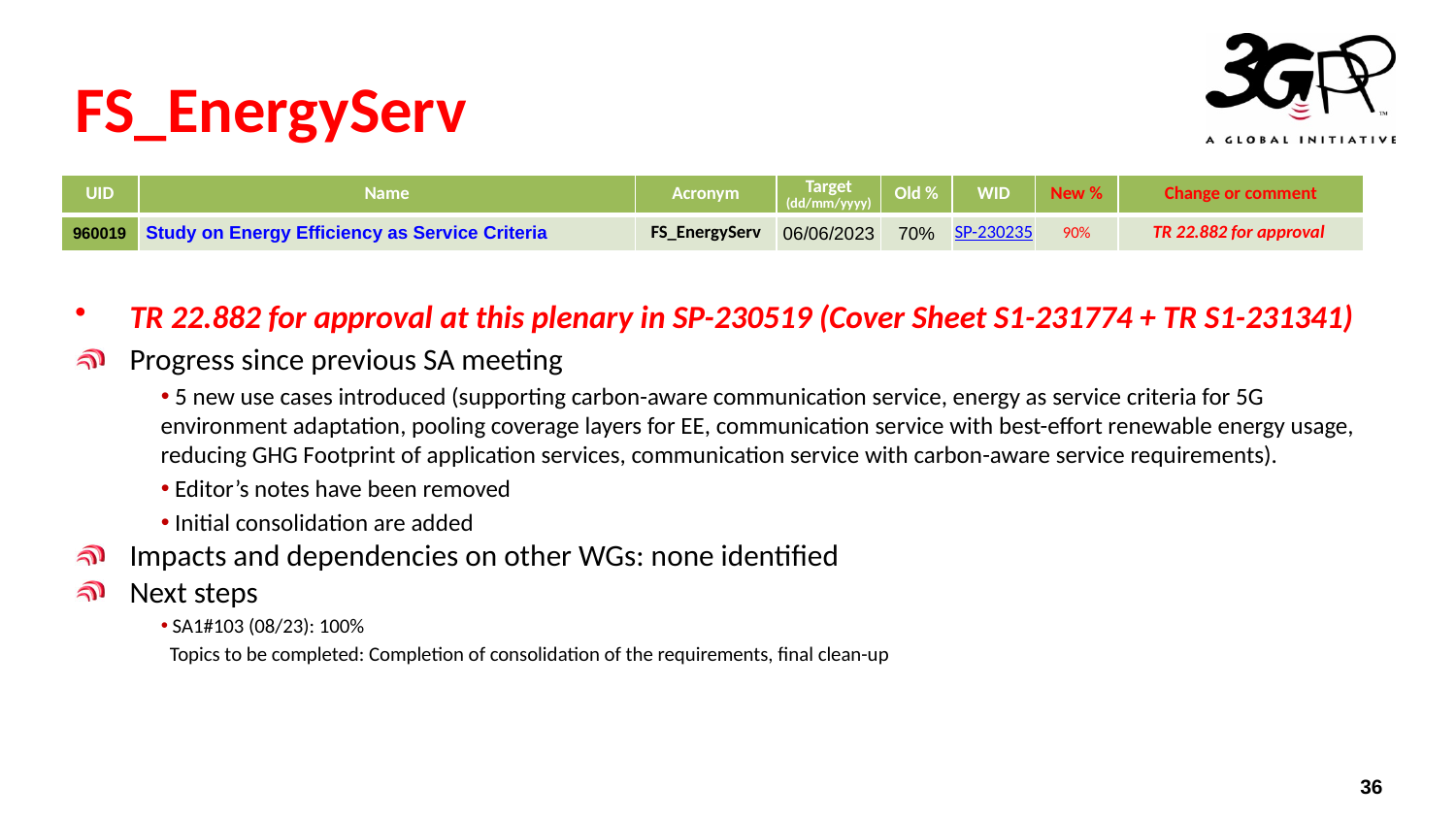

# FS_EnergyServ
| UID | Name | Acronym | Target (dd/mm/yyyy) | Old % | WID | New % | Change or comment |
| --- | --- | --- | --- | --- | --- | --- | --- |
| 960019 | Study on Energy Efficiency as Service Criteria | FS\_EnergyServ | 06/06/2023 | 70% | SP-230235 | 90% | TR 22.882 for approval |
TR 22.882 for approval at this plenary in SP-230519 (Cover Sheet S1-231774 + TR S1-231341)
Progress since previous SA meeting
 5 new use cases introduced (supporting carbon-aware communication service, energy as service criteria for 5G environment adaptation, pooling coverage layers for EE, communication service with best-effort renewable energy usage, reducing GHG Footprint of application services, communication service with carbon-aware service requirements).
 Editor’s notes have been removed
 Initial consolidation are added
Impacts and dependencies on other WGs: none identified
Next steps
 SA1#103 (08/23): 100%
  Topics to be completed: Completion of consolidation of the requirements, final clean-up